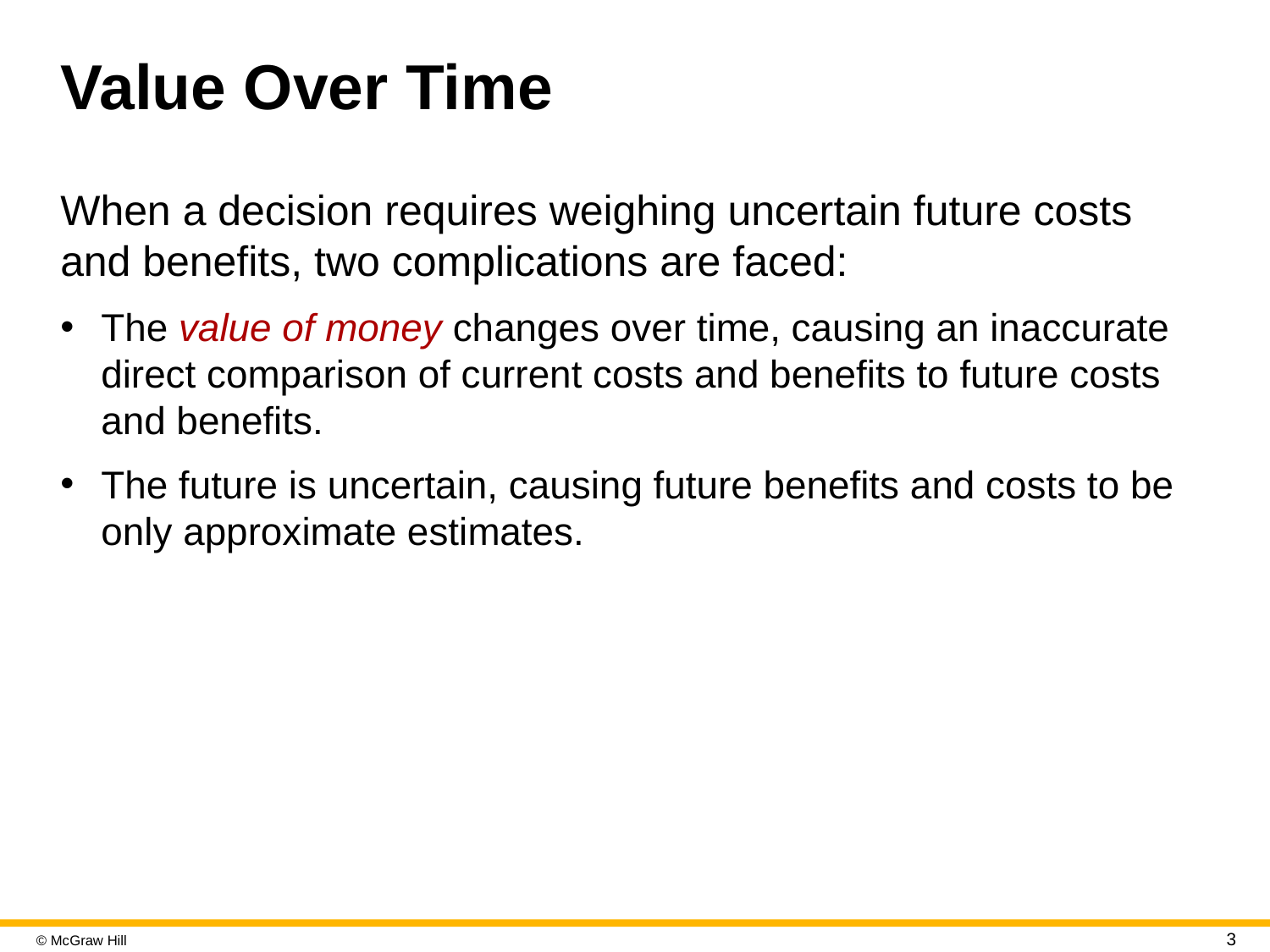

# Value Over Time
When a decision requires weighing uncertain future costs and benefits, two complications are faced:
The value of money changes over time, causing an inaccurate direct comparison of current costs and benefits to future costs and benefits.
The future is uncertain, causing future benefits and costs to be only approximate estimates.